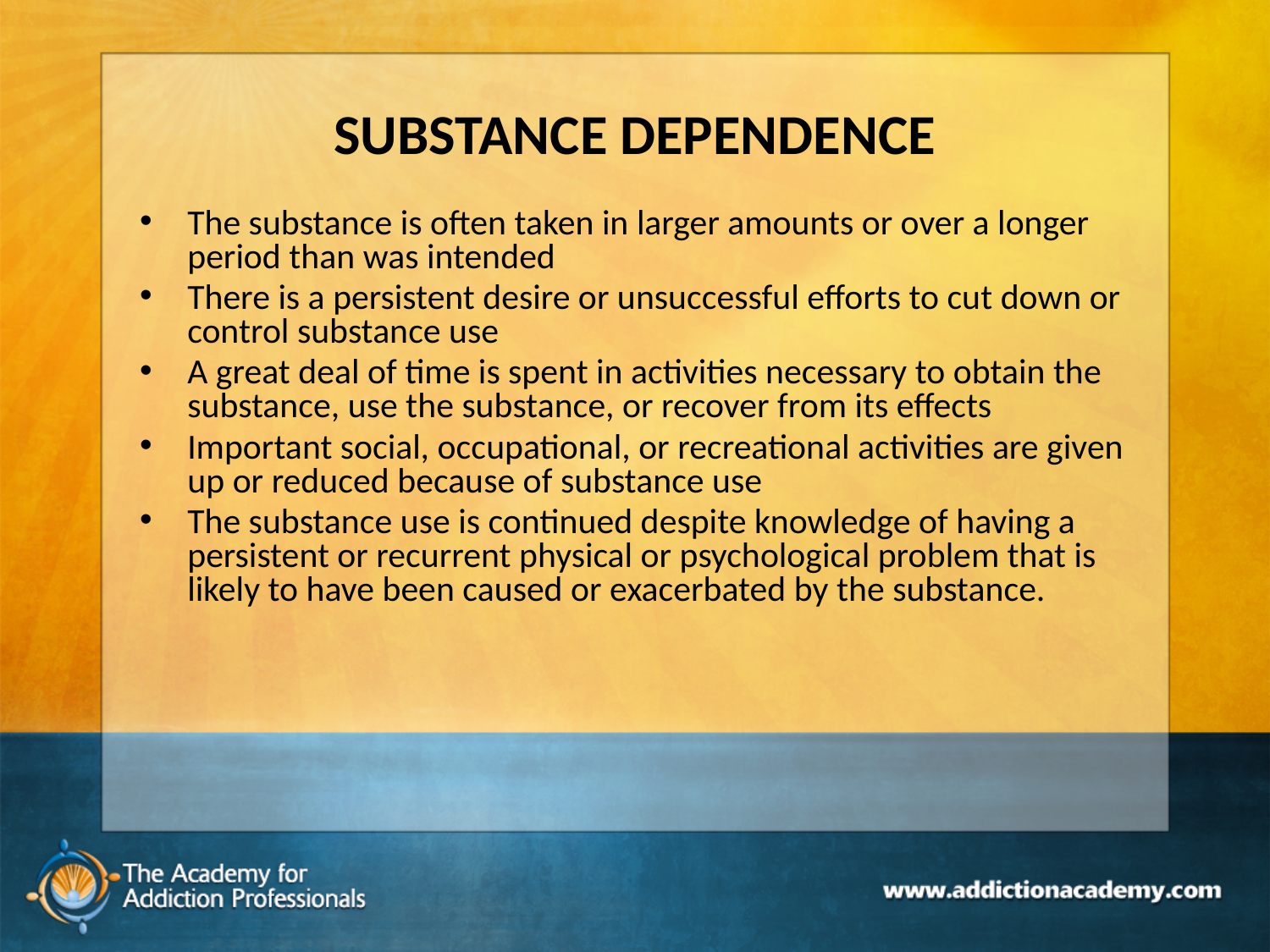

# SUBSTANCE DEPENDENCE
The substance is often taken in larger amounts or over a longer period than was intended
There is a persistent desire or unsuccessful efforts to cut down or control substance use
A great deal of time is spent in activities necessary to obtain the substance, use the substance, or recover from its effects
Important social, occupational, or recreational activities are given up or reduced because of substance use
The substance use is continued despite knowledge of having a persistent or recurrent physical or psychological problem that is likely to have been caused or exacerbated by the substance.